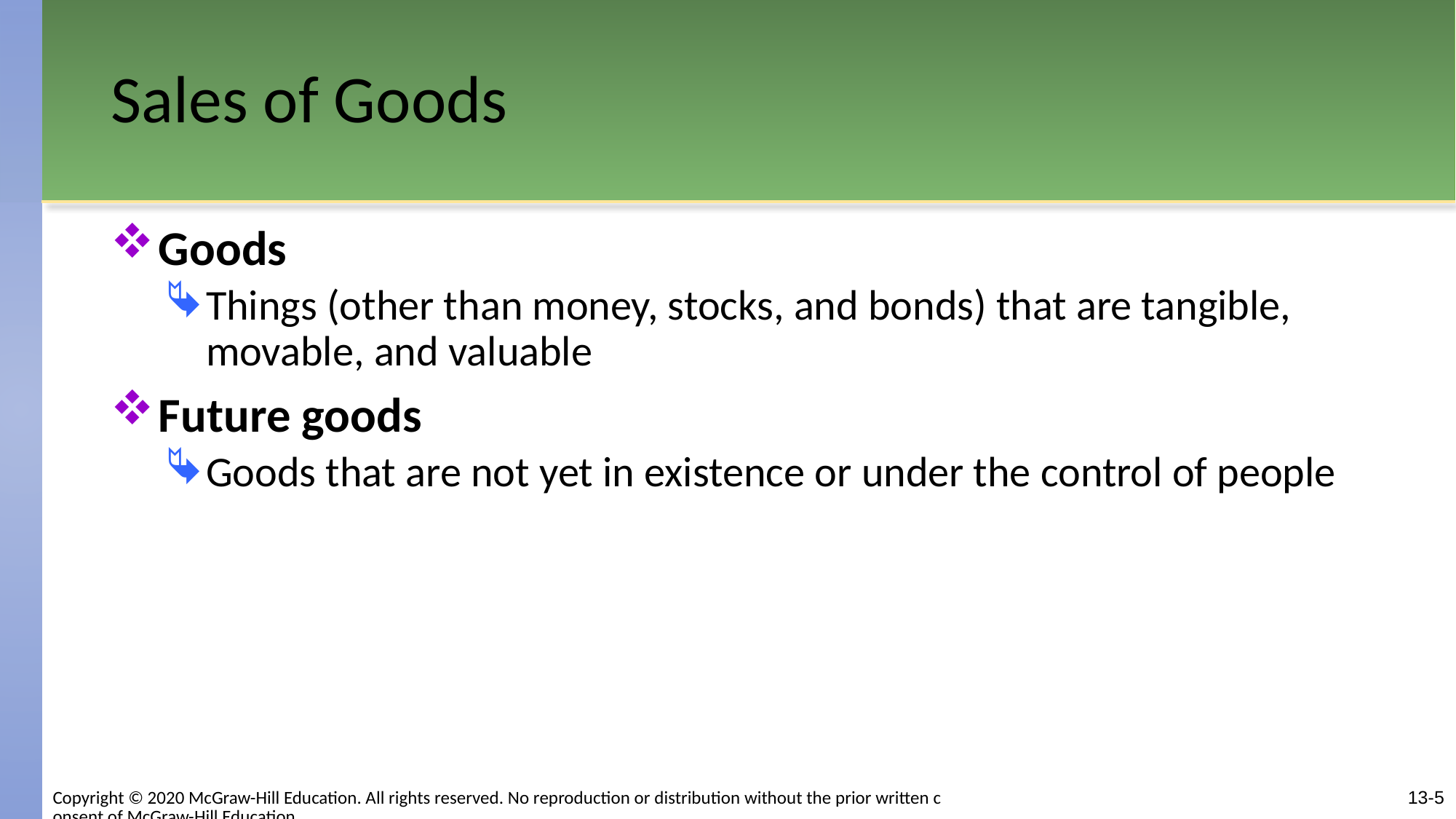

# Sales of Goods
Goods
Things (other than money, stocks, and bonds) that are tangible, movable, and valuable
Future goods
Goods that are not yet in existence or under the control of people
Copyright © 2020 McGraw-Hill Education. All rights reserved. No reproduction or distribution without the prior written consent of McGraw-Hill Education.
13-5